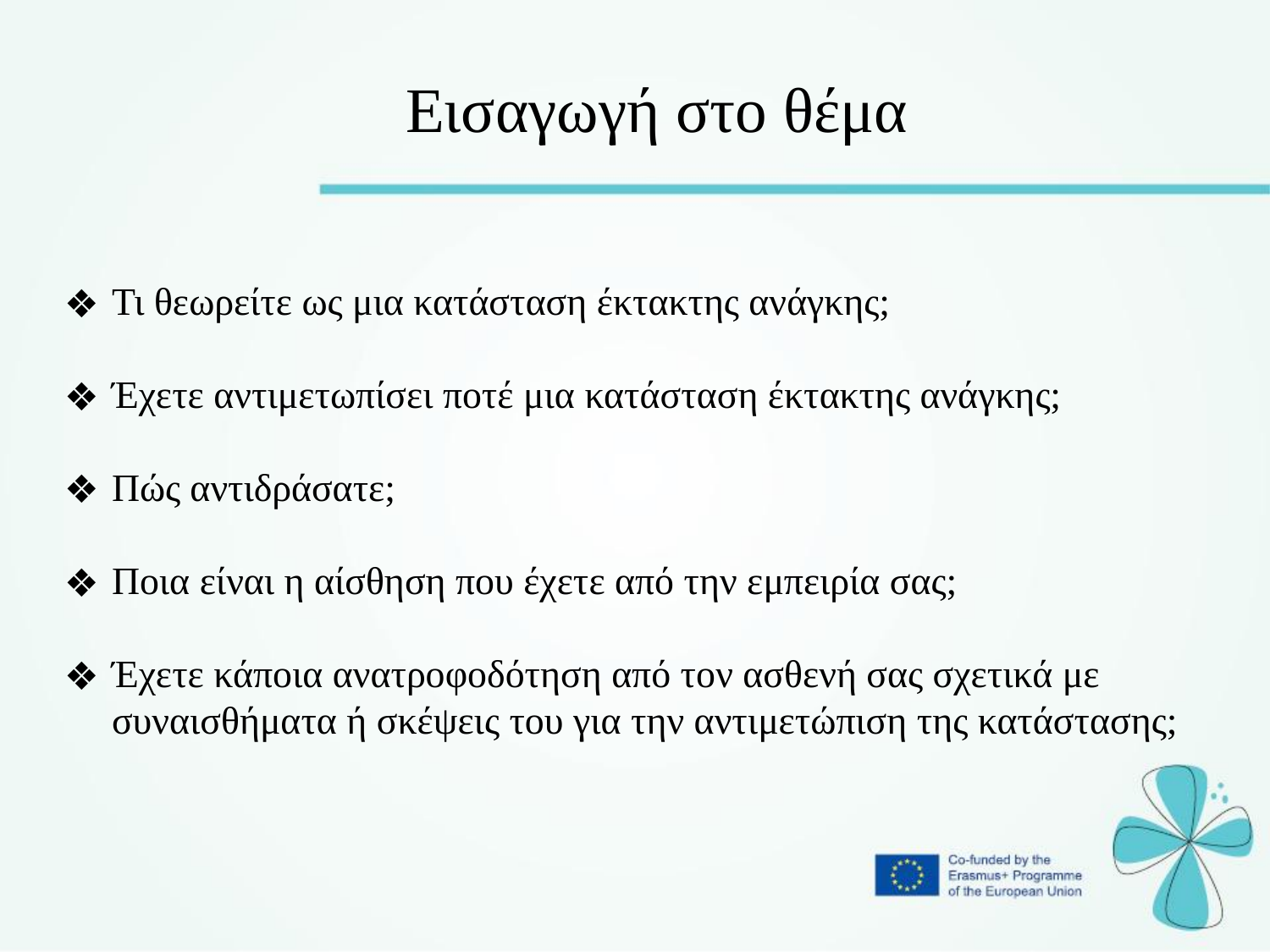

Εισαγωγή στο θέμα
Τι θεωρείτε ως μια κατάσταση έκτακτης ανάγκης;

Έχετε αντιμετωπίσει ποτέ μια κατάσταση έκτακτης ανάγκης;

Πώς αντιδράσατε;

Ποια είναι η αίσθηση που έχετε από την εμπειρία σας;

Έχετε κάποια ανατροφοδότηση από τον ασθενή σας σχετικά με συναισθήματα ή σκέψεις του για την αντιμετώπιση της κατάστασης;